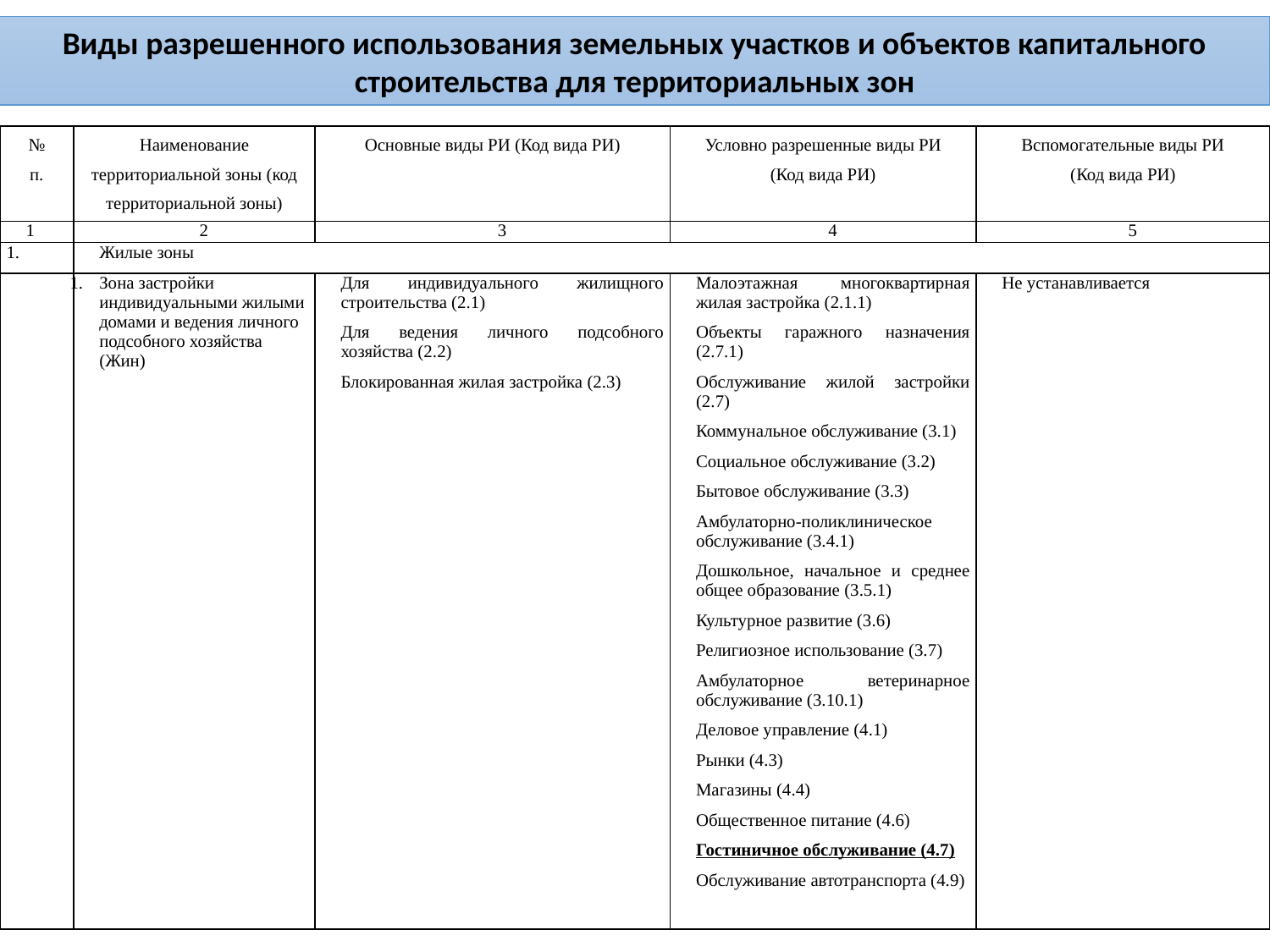

Виды разрешенного использования земельных участков и объектов капитального строительства для территориальных зон
| № п. | Наименование территориальной зоны (код территориальной зоны) | Основные виды РИ (Код вида РИ) | Условно разрешенные виды РИ (Код вида РИ) | Вспомогательные виды РИ (Код вида РИ) |
| --- | --- | --- | --- | --- |
| 1 | 2 | 3 | 4 | 5 |
|  | Жилые зоны |  |  |  |
|  | Зона застройки индивидуальными жилыми домами и ведения личного подсобного хозяйства (Жин) | Для индивидуального жилищного строительства (2.1) Для ведения личного подсобного хозяйства (2.2) Блокированная жилая застройка (2.3) | Малоэтажная многоквартирная жилая застройка (2.1.1) Объекты гаражного назначения (2.7.1) Обслуживание жилой застройки (2.7) Коммунальное обслуживание (3.1) Социальное обслуживание (3.2) Бытовое обслуживание (3.3) Амбулаторно-поликлиническое обслуживание (3.4.1) Дошкольное, начальное и среднее общее образование (3.5.1) Культурное развитие (3.6) Религиозное использование (3.7) Амбулаторное ветеринарное обслуживание (3.10.1) Деловое управление (4.1) Рынки (4.3) Магазины (4.4) Общественное питание (4.6) Гостиничное обслуживание (4.7) Обслуживание автотранспорта (4.9) | Не устанавливается |